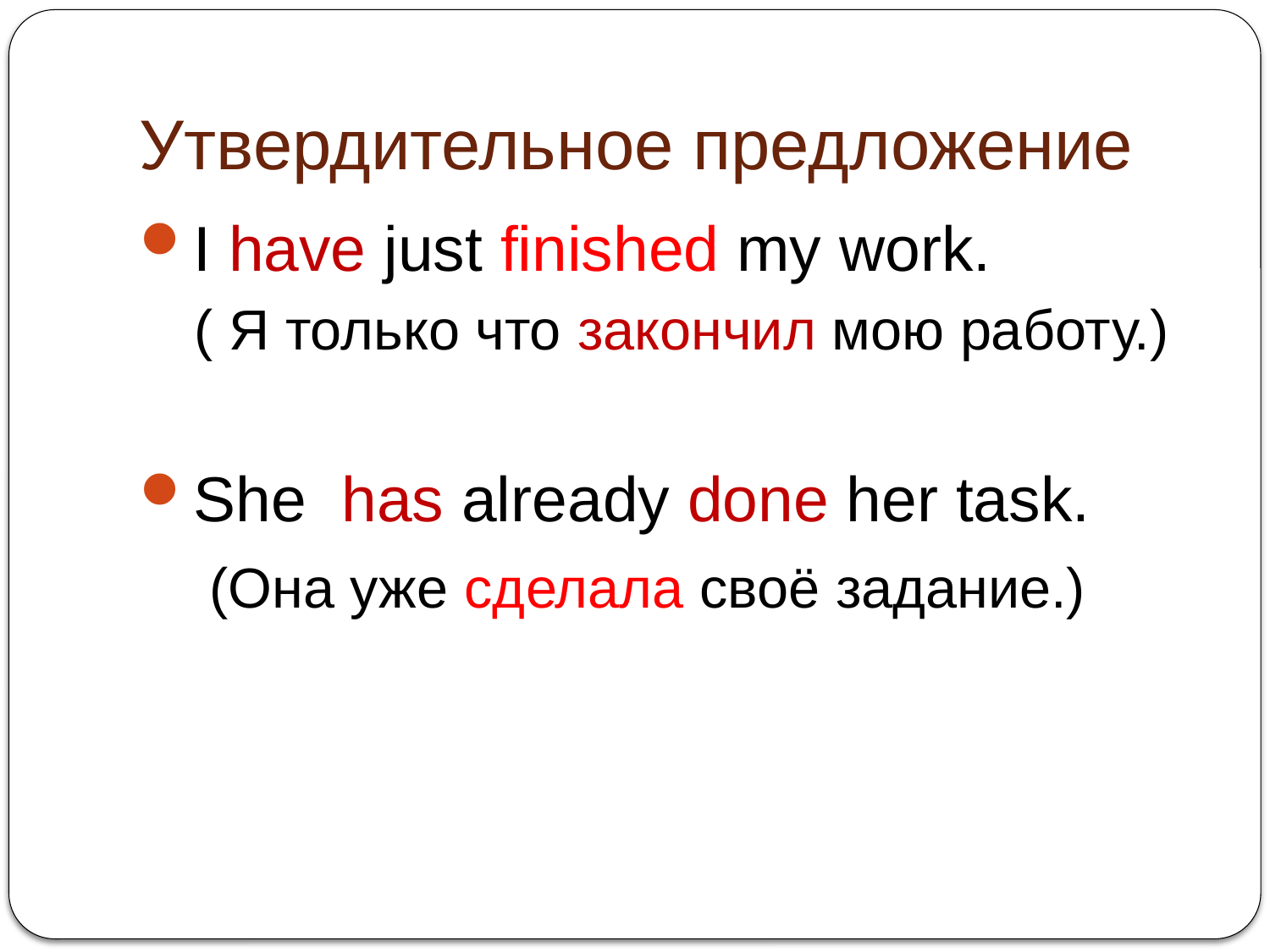

# Утвердительное предложение
I have just finished my work.
    ( Я только что закончил мою работу.)

She  has already done her task.
    (Она уже сделала своё задание.)